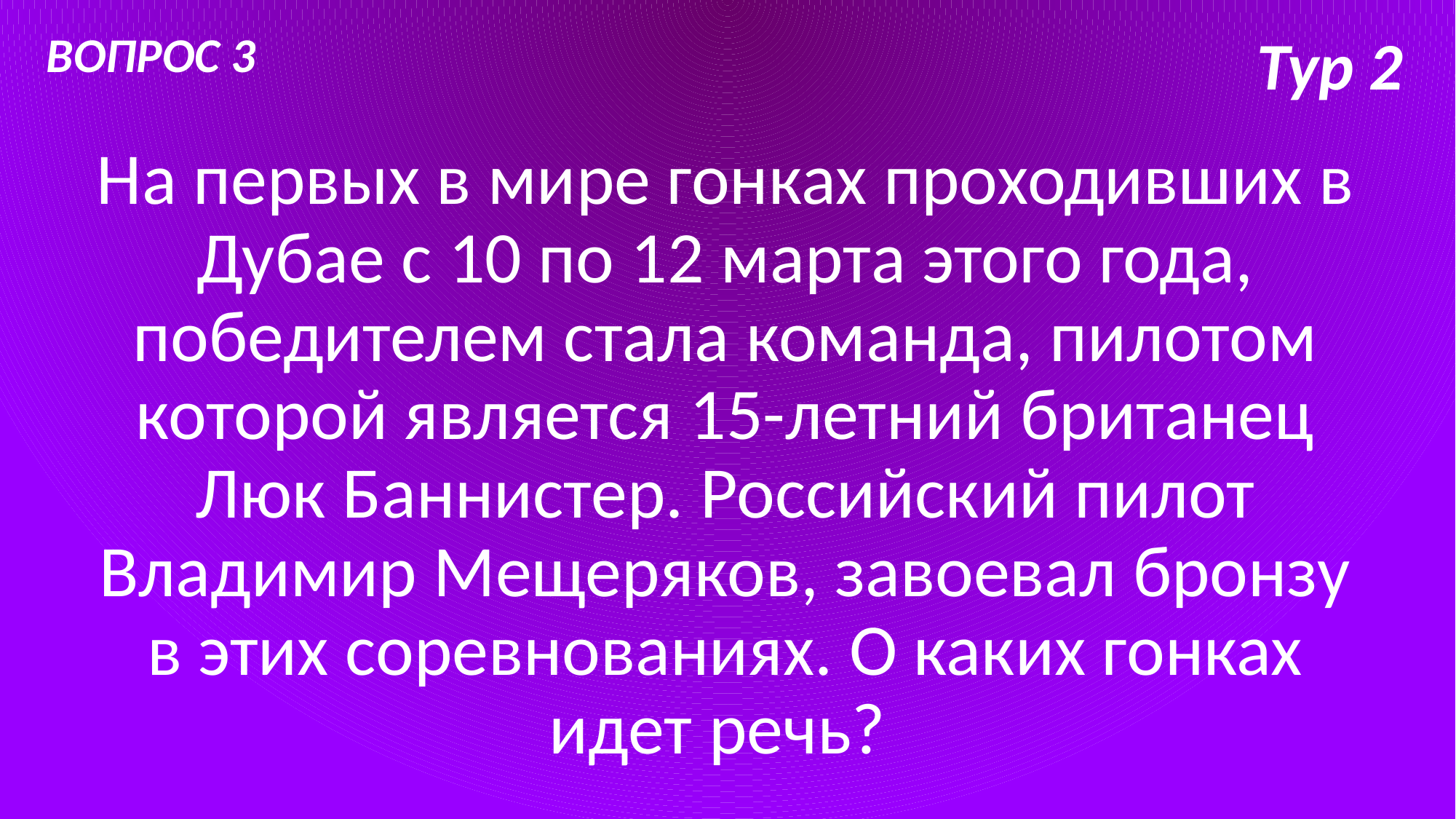

ВОПРОС 3
# Тур 2
На первых в мире гонках проходивших в Дубае с 10 по 12 марта этого года, победителем стала команда, пилотом которой является 15-летний британец Люк Баннистер. Российский пилот Владимир Мещеряков, завоевал бронзу в этих соревнованиях. О каких гонках идет речь?